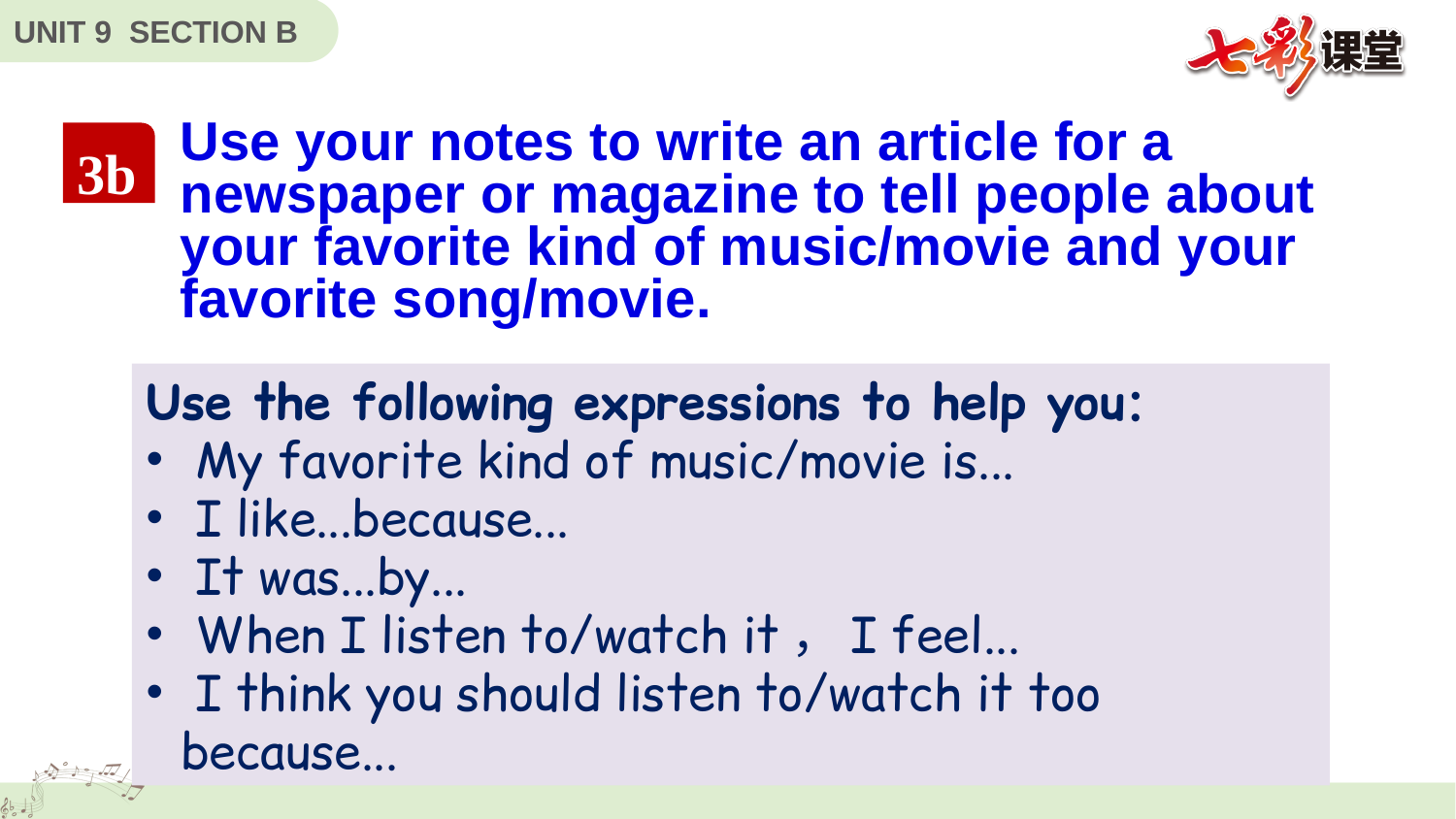

Use your notes to write an article for a newspaper or magazine to tell people about your favorite kind of music/movie and your favorite song/movie.
3b
Use the following expressions to help you:
 My favorite kind of music/movie is...
 I like...because...
 It was...by...
 When I listen to/watch it，I feel...
 I think you should listen to/watch it too because...